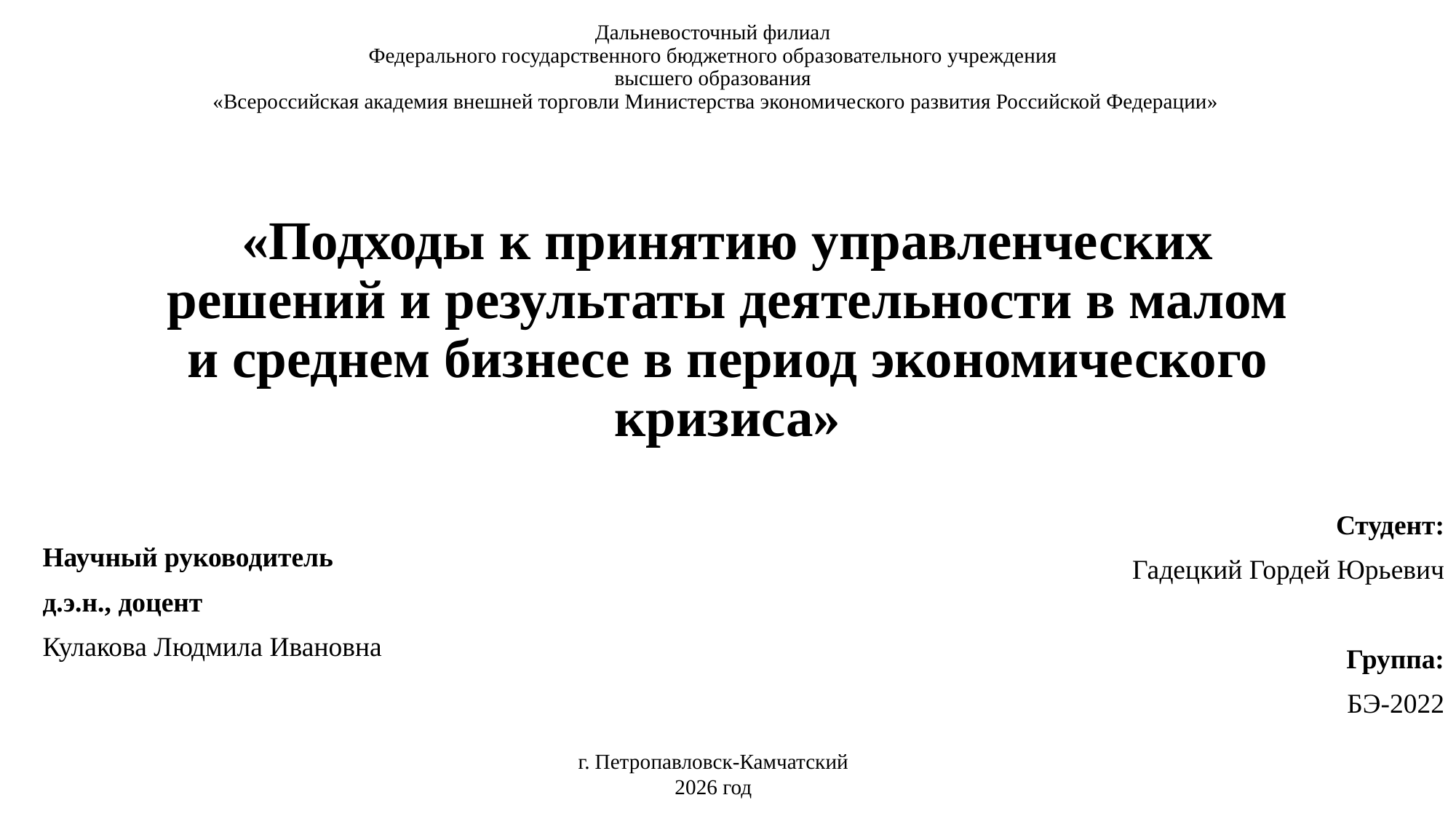

Дальневосточный филиал
Федерального государственного бюджетного образовательного учреждения
высшего образования
«Всероссийская академия внешней торговли Министерства экономического развития Российской Федерации»
«Подходы к принятию управленческих решений и результаты деятельности в малом и среднем бизнесе в период экономического кризиса»
Студент:
Гадецкий Гордей Юрьевич

Группа:
БЭ-2022
Научный руководитель
д.э.н., доцент
Кулакова Людмила Ивановна

г. Петропавловск-Камчатский
2026 год